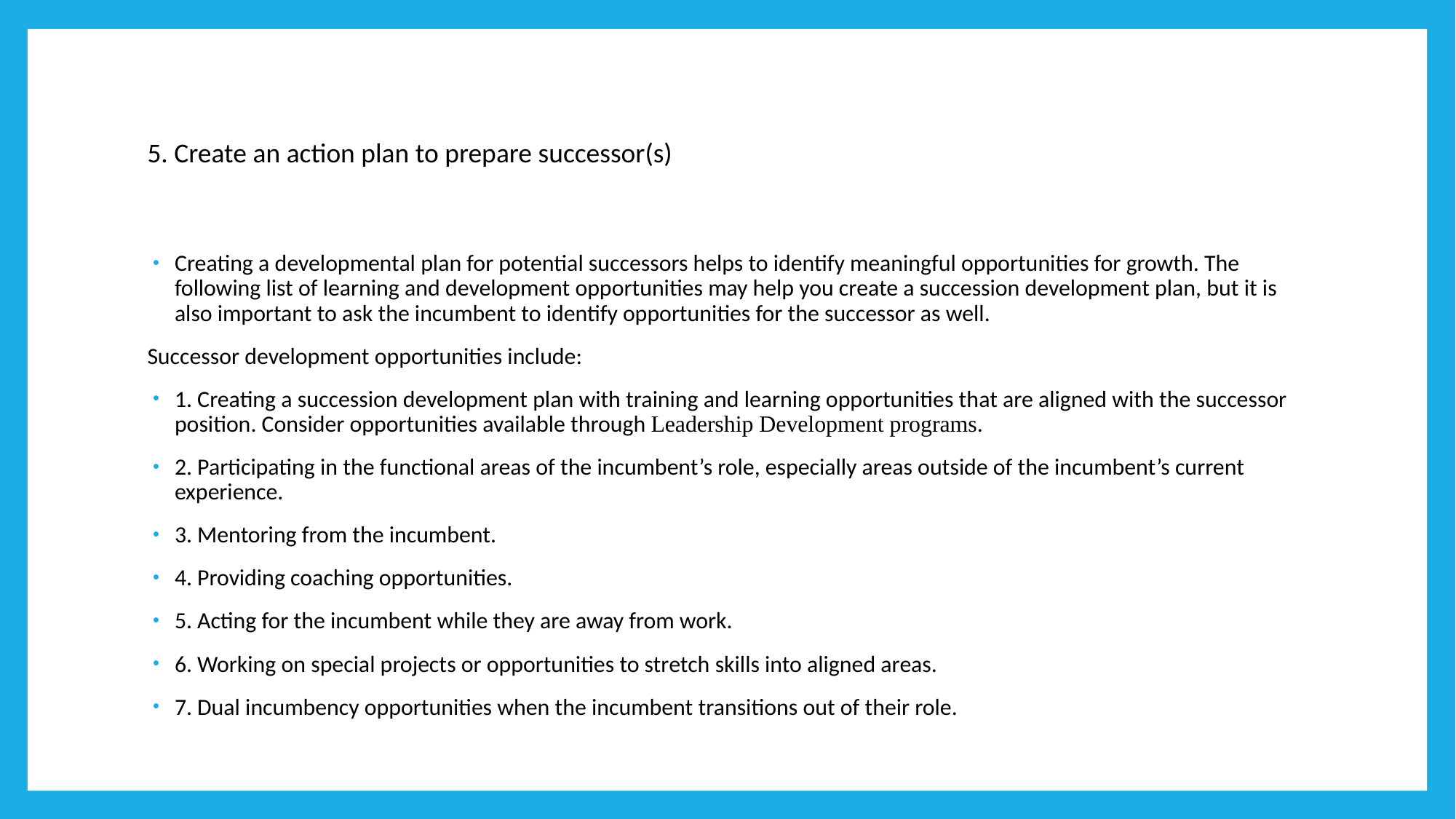

# 5. Create an action plan to prepare successor(s)
Creating a developmental plan for potential successors helps to identify meaningful opportunities for growth. The following list of learning and development opportunities may help you create a succession development plan, but it is also important to ask the incumbent to identify opportunities for the successor as well.
Successor development opportunities include:
1. Creating a succession development plan with training and learning opportunities that are aligned with the successor position. Consider opportunities available through Leadership Development programs.
2. Participating in the functional areas of the incumbent’s role, especially areas outside of the incumbent’s current experience.
3. Mentoring from the incumbent.
4. Providing coaching opportunities.
5. Acting for the incumbent while they are away from work.
6. Working on special projects or opportunities to stretch skills into aligned areas.
7. Dual incumbency opportunities when the incumbent transitions out of their role.